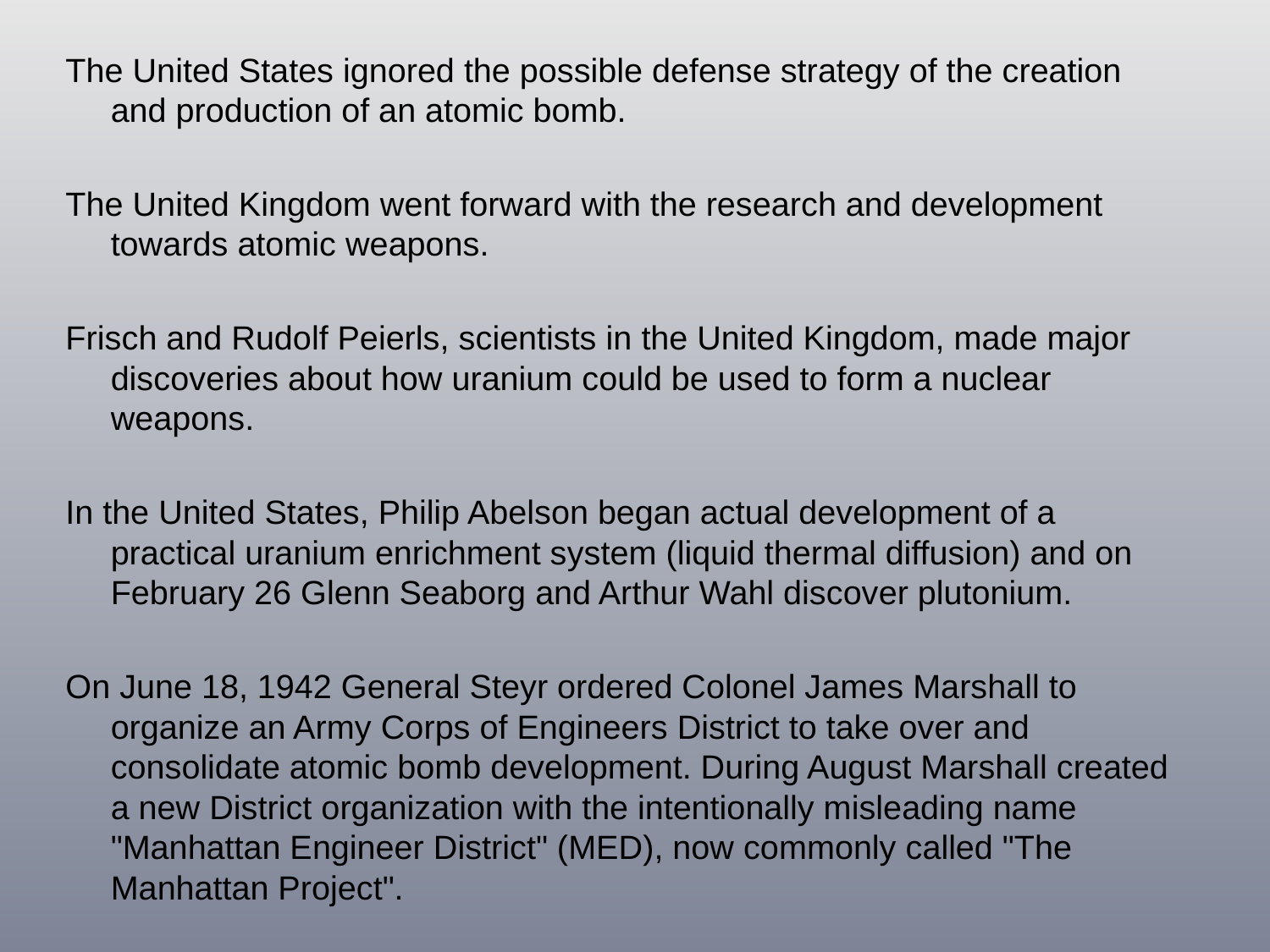

The United States ignored the possible defense strategy of the creation and production of an atomic bomb.

The United Kingdom went forward with the research and development towards atomic weapons.

Frisch and Rudolf Peierls, scientists in the United Kingdom, made major discoveries about how uranium could be used to form a nuclear weapons.

In the United States, Philip Abelson began actual development of a practical uranium enrichment system (liquid thermal diffusion) and on February 26 Glenn Seaborg and Arthur Wahl discover plutonium.

On June 18, 1942 General Steyr ordered Colonel James Marshall to organize an Army Corps of Engineers District to take over and consolidate atomic bomb development. During August Marshall created a new District organization with the intentionally misleading name "Manhattan Engineer District" (MED), now commonly called "The Manhattan Project".